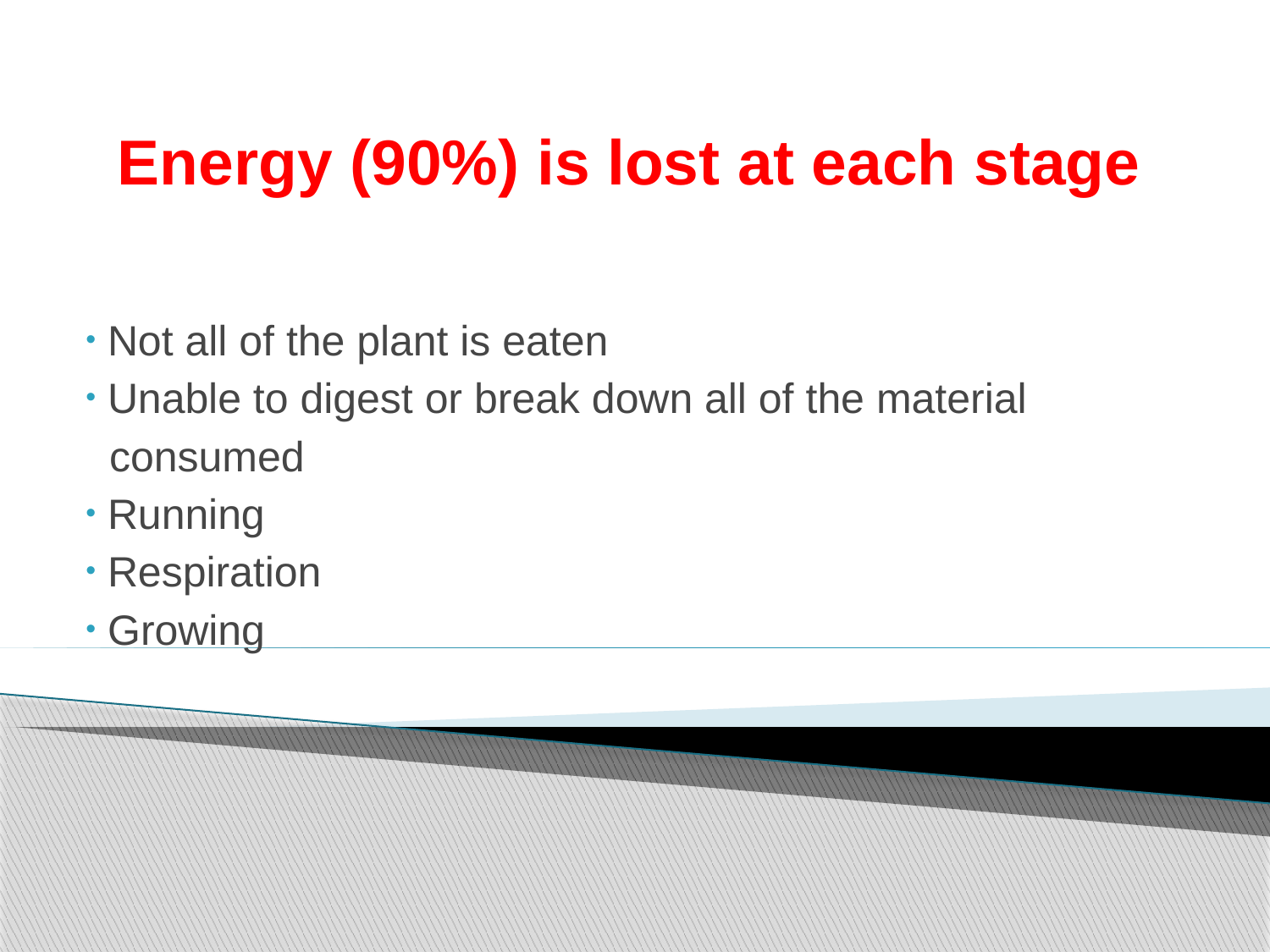

# Energy (90%) is lost at each stage
 Not all of the plant is eaten
 Unable to digest or break down all of the material
  consumed
 Running
 Respiration
 Growing